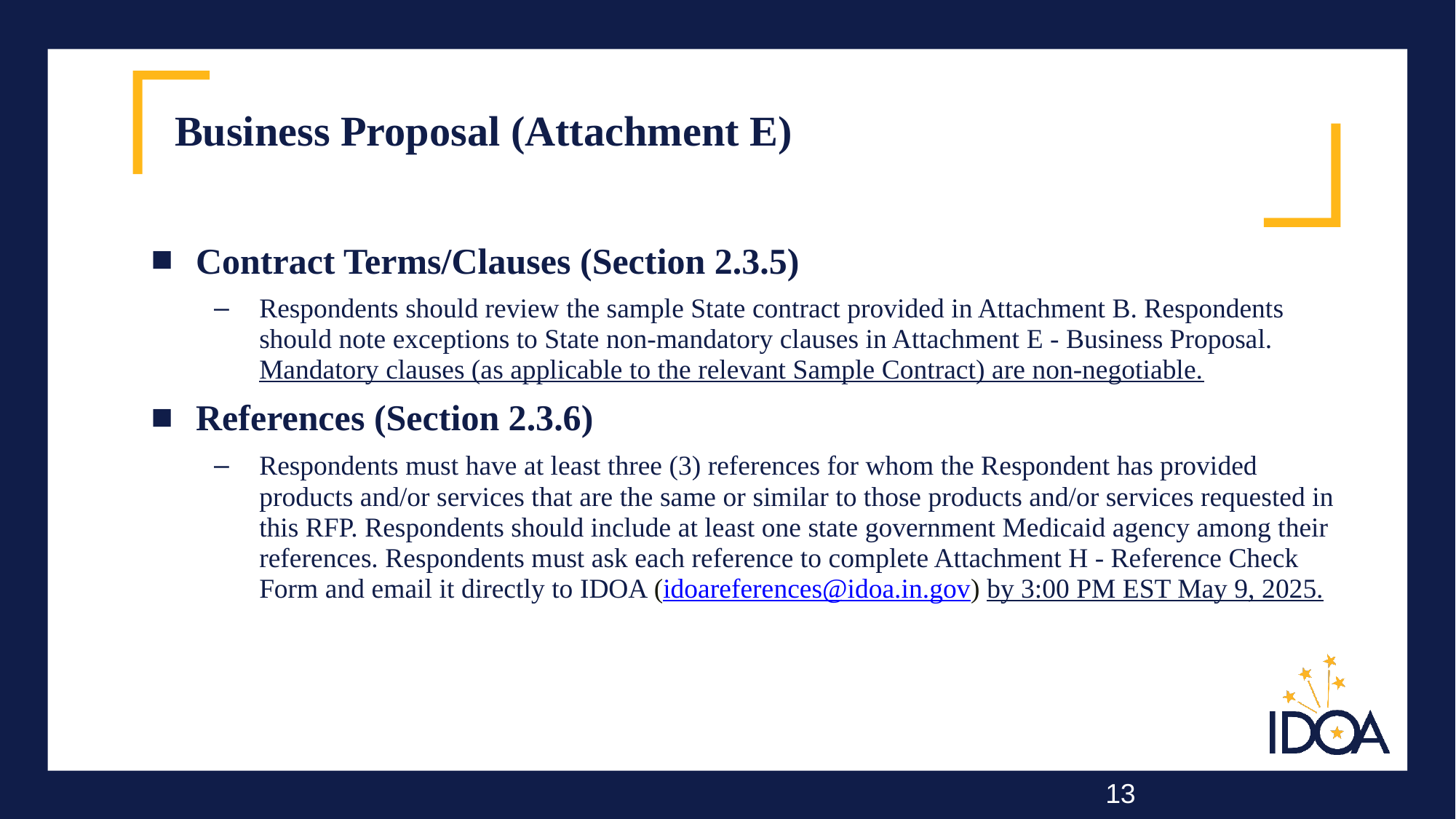

# Business Proposal (Attachment E)
Contract Terms/Clauses (Section 2.3.5)
Respondents should review the sample State contract provided in Attachment B. Respondents should note exceptions to State non-mandatory clauses in Attachment E - Business Proposal. Mandatory clauses (as applicable to the relevant Sample Contract) are non-negotiable.
References (Section 2.3.6)
Respondents must have at least three (3) references for whom the Respondent has provided products and/or services that are the same or similar to those products and/or services requested in this RFP. Respondents should include at least one state government Medicaid agency among their references. Respondents must ask each reference to complete Attachment H - Reference Check Form and email it directly to IDOA (idoareferences@idoa.in.gov) by 3:00 PM EST May 9, 2025.
13